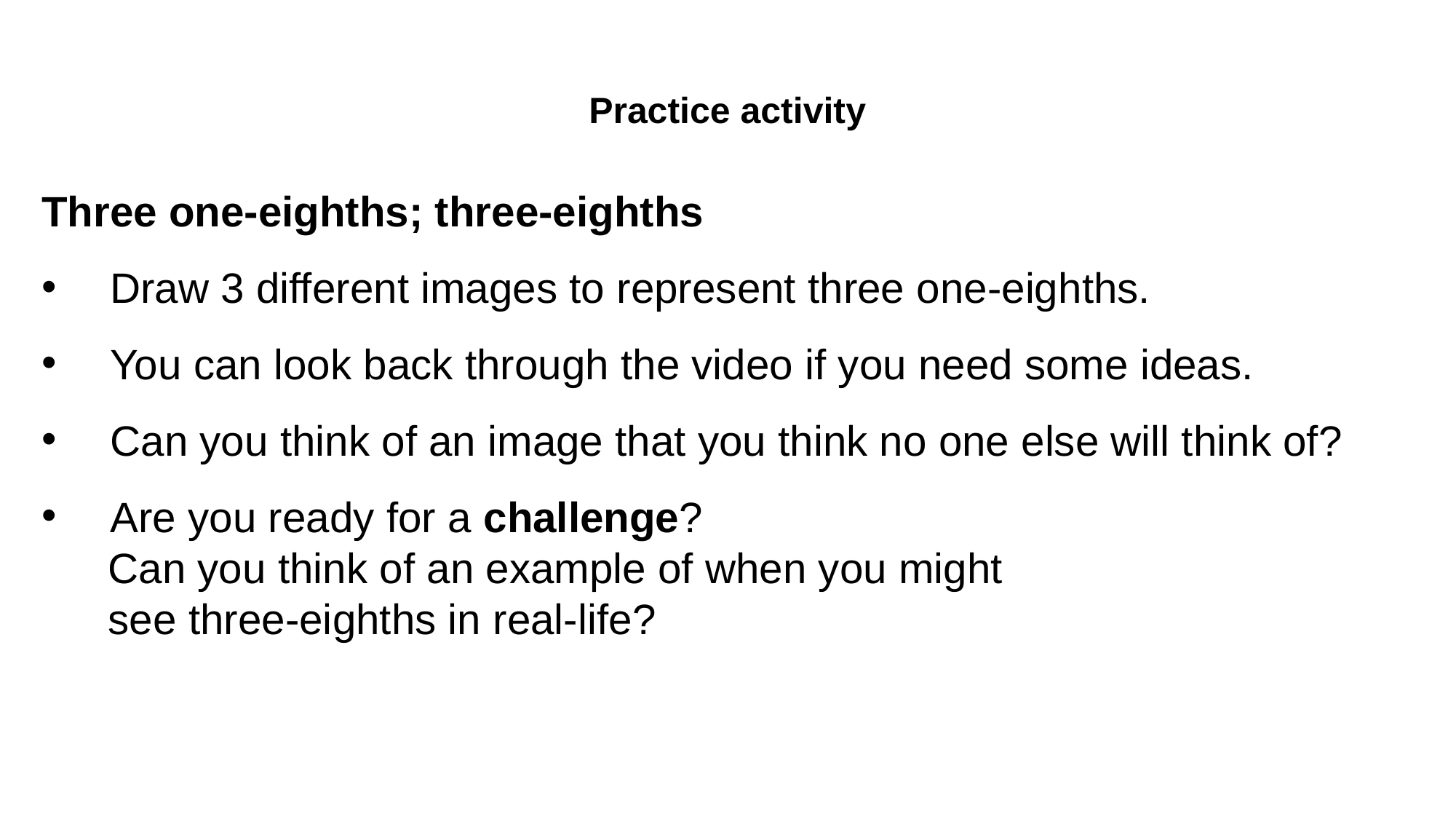

#
Practice activity
Three one-eighths; three-eighths
Draw 3 different images to represent three one-eighths.
You can look back through the video if you need some ideas.
Can you think of an image that you think no one else will think of?
Are you ready for a challenge?
 Can you think of an example of when you might
 see three-eighths in real-life?